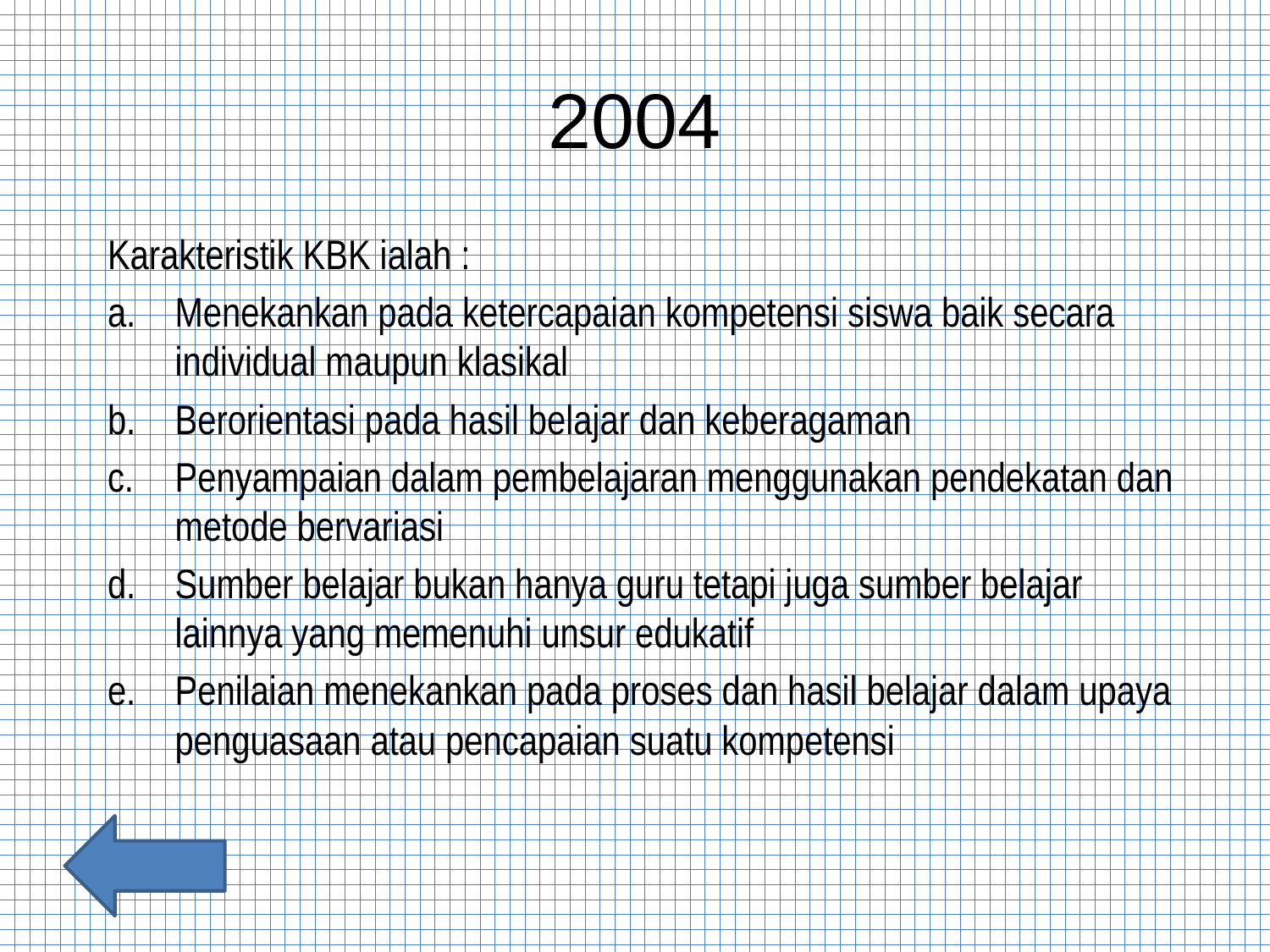

# 2004
Karakteristik KBK ialah :
Menekankan pada ketercapaian kompetensi siswa baik secara individual maupun klasikal
Berorientasi pada hasil belajar dan keberagaman
Penyampaian dalam pembelajaran menggunakan pendekatan dan metode bervariasi
Sumber belajar bukan hanya guru tetapi juga sumber belajar lainnya yang memenuhi unsur edukatif
Penilaian menekankan pada proses dan hasil belajar dalam upaya penguasaan atau pencapaian suatu kompetensi